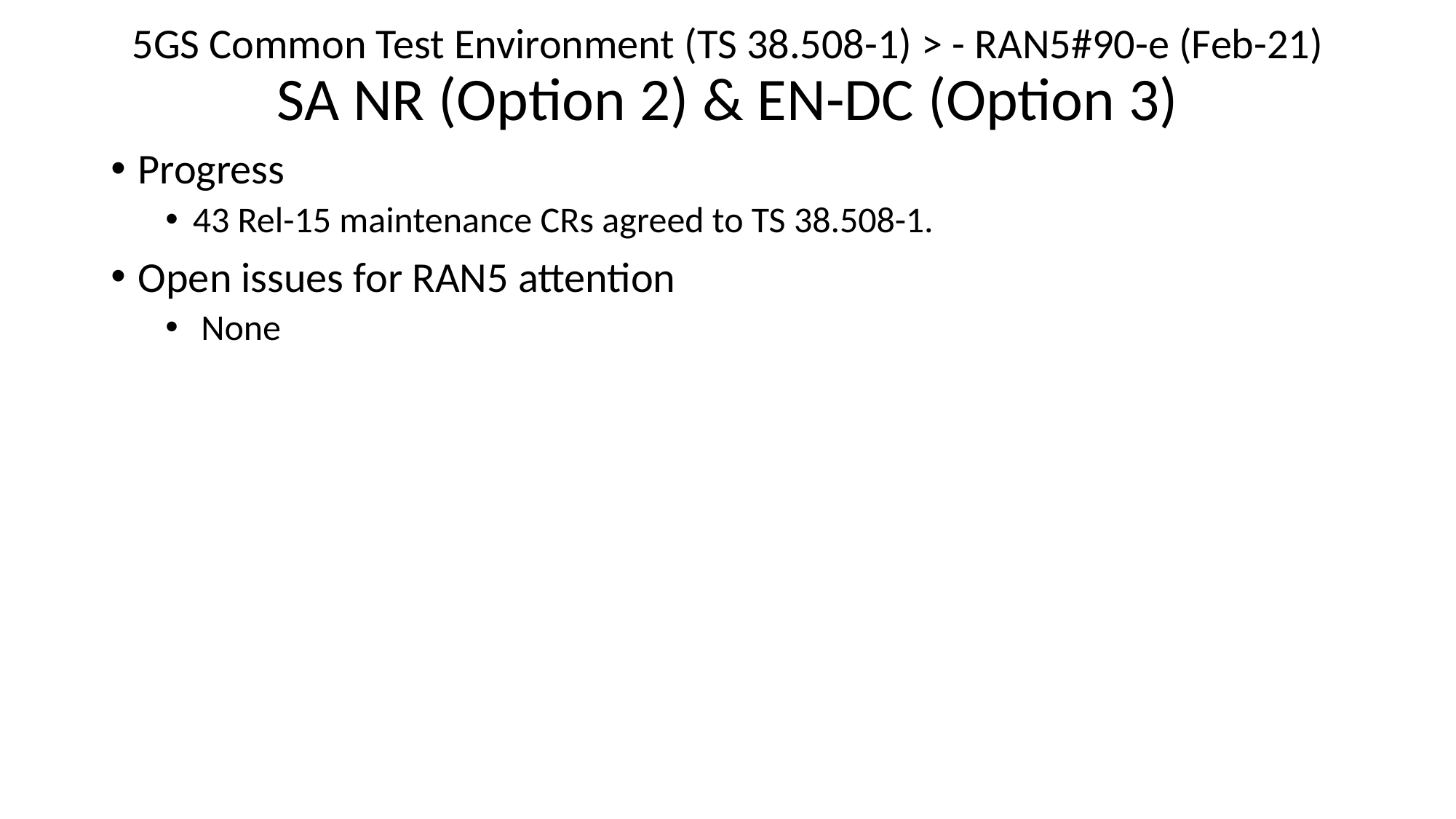

# 5GS Common Test Environment (TS 38.508-1) > - RAN5#90-e (Feb-21) SA NR (Option 2) & EN-DC (Option 3)
Progress
43 Rel-15 maintenance CRs agreed to TS 38.508-1.
Open issues for RAN5 attention
 None